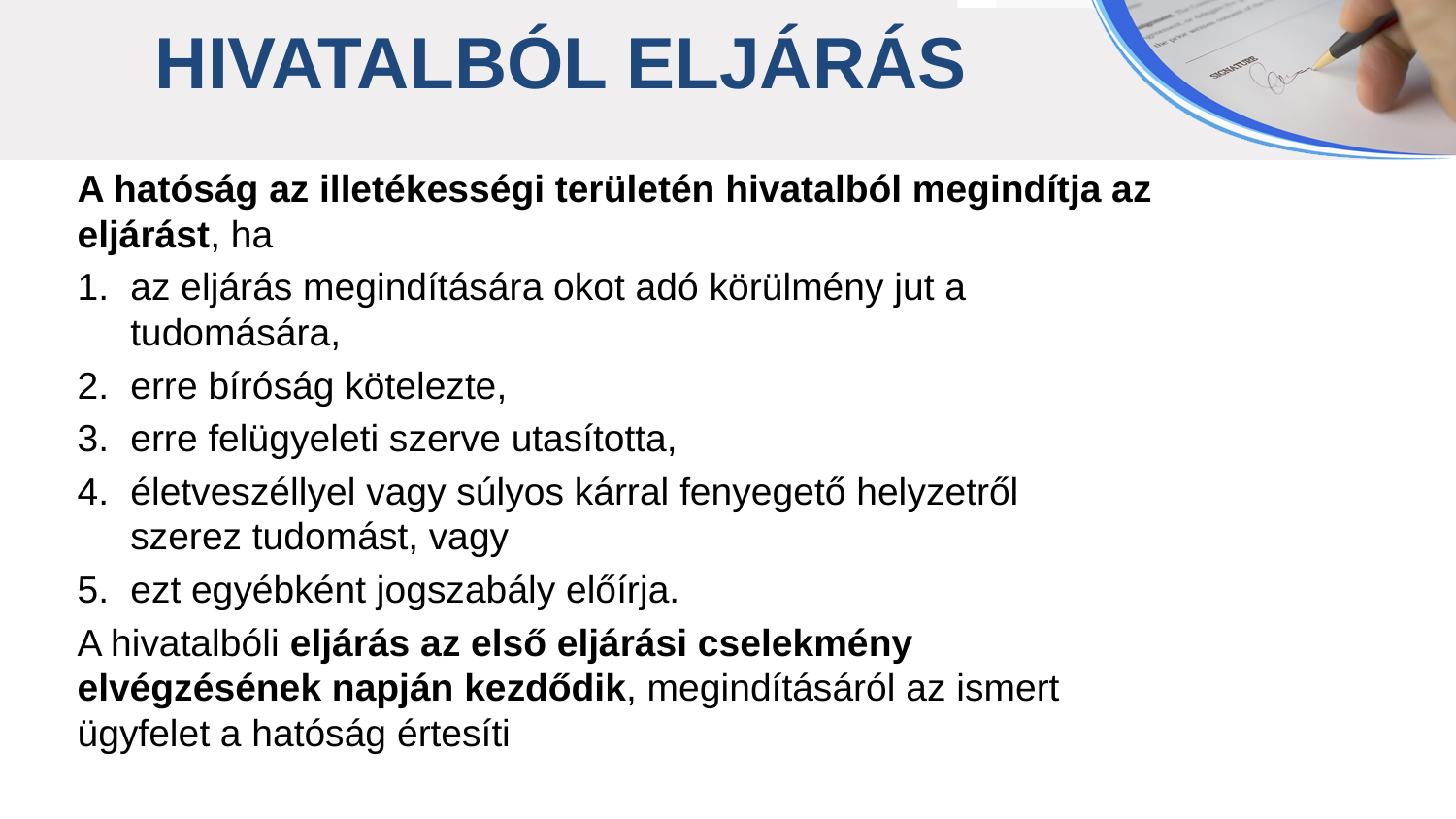

HIVATALBÓL ELJÁRÁS
A hatóság az illetékességi területén hivatalból megindítja az eljárást, ha
az eljárás megindítására okot adó körülmény jut a
tudomására,
erre bíróság kötelezte,
erre felügyeleti szerve utasította,
életveszéllyel vagy súlyos kárral fenyegető helyzetről
szerez tudomást, vagy
ezt egyébként jogszabály előírja.
A hivatalbóli eljárás az első eljárási cselekmény
elvégzésének napján kezdődik, megindításáról az ismert
ügyfelet a hatóság értesíti